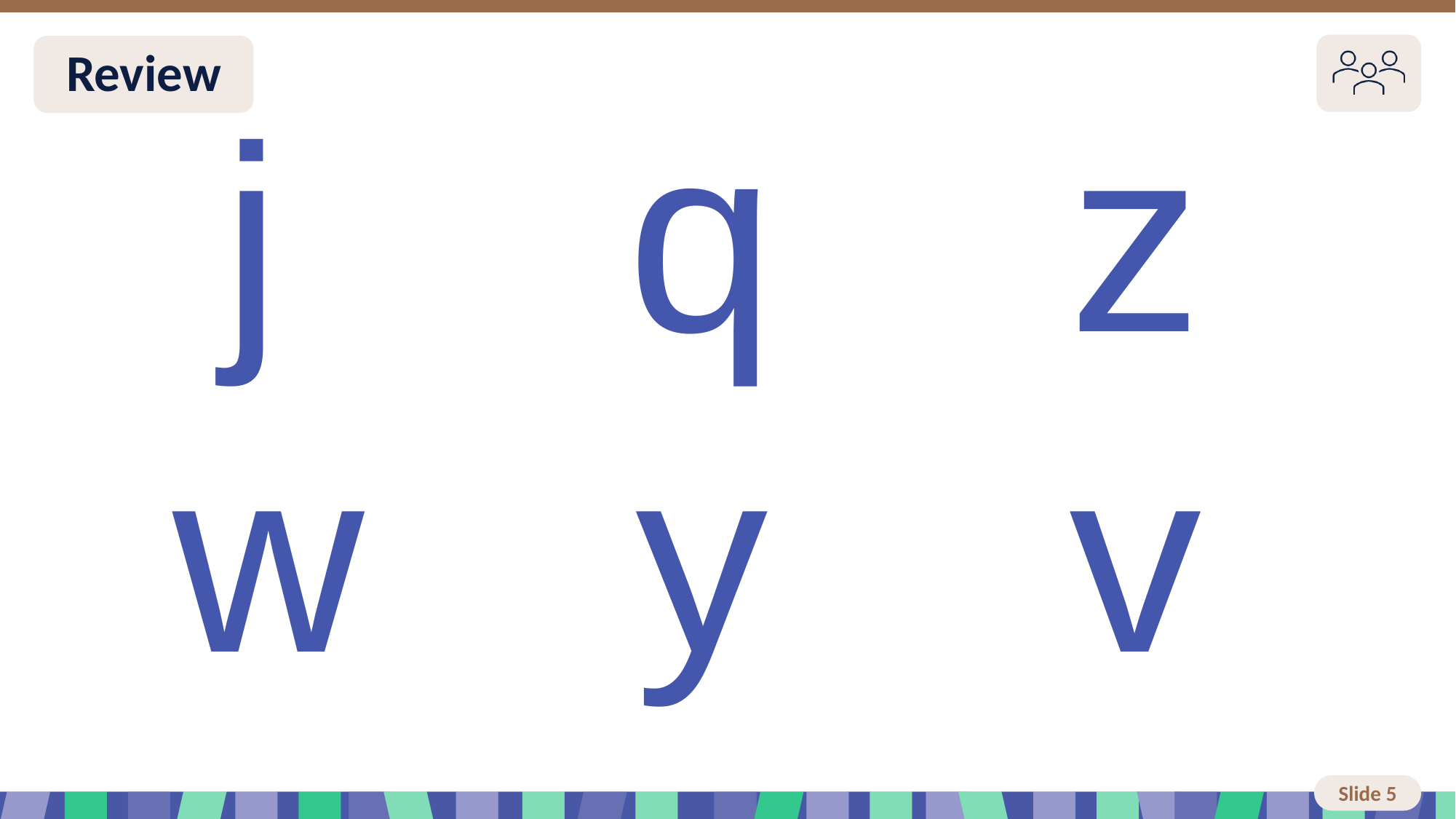

# Slide 5 Review
j
q
z
w
y
v